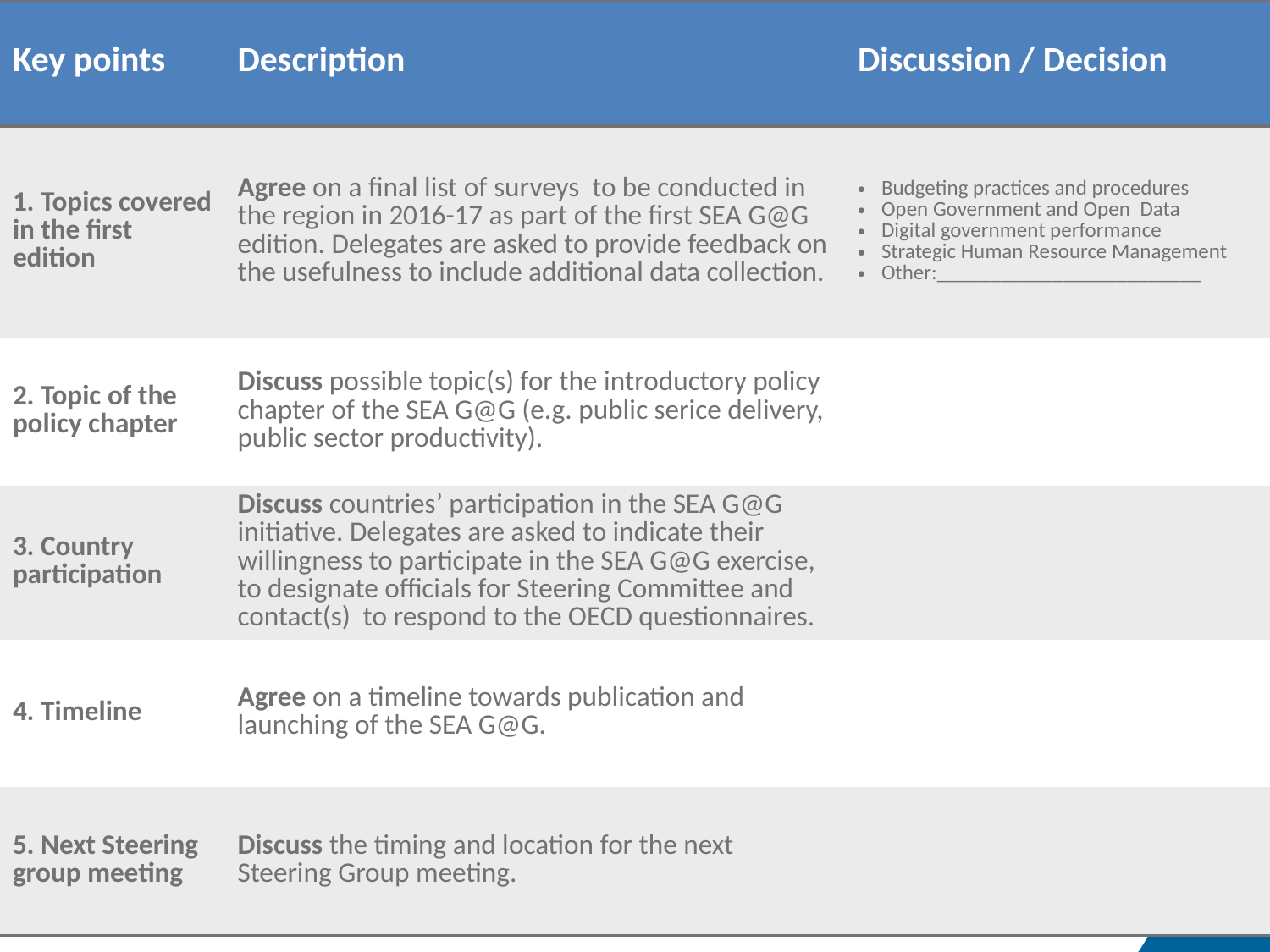

| Key points | Description | Discussion / Decision |
| --- | --- | --- |
| 1. Topics covered in the first edition | Agree on a final list of surveys to be conducted in the region in 2016-17 as part of the first SEA G@G edition. Delegates are asked to provide feedback on the usefulness to include additional data collection. | Budgeting practices and procedures Open Government and Open Data Digital government performance Strategic Human Resource Management Other:\_\_\_\_\_\_\_\_\_\_\_\_\_\_\_\_\_\_\_\_\_\_\_\_\_ |
| 2. Topic of the policy chapter | Discuss possible topic(s) for the introductory policy chapter of the SEA G@G (e.g. public serice delivery, public sector productivity). |  |
| 3. Country participation | Discuss countries’ participation in the SEA G@G initiative. Delegates are asked to indicate their willingness to participate in the SEA G@G exercise, to designate officials for Steering Committee and contact(s) to respond to the OECD questionnaires. |  |
| 4. Timeline | Agree on a timeline towards publication and launching of the SEA G@G. |  |
| 5. Next Steering group meeting | Discuss the timing and location for the next Steering Group meeting. |  |
# Key decision points